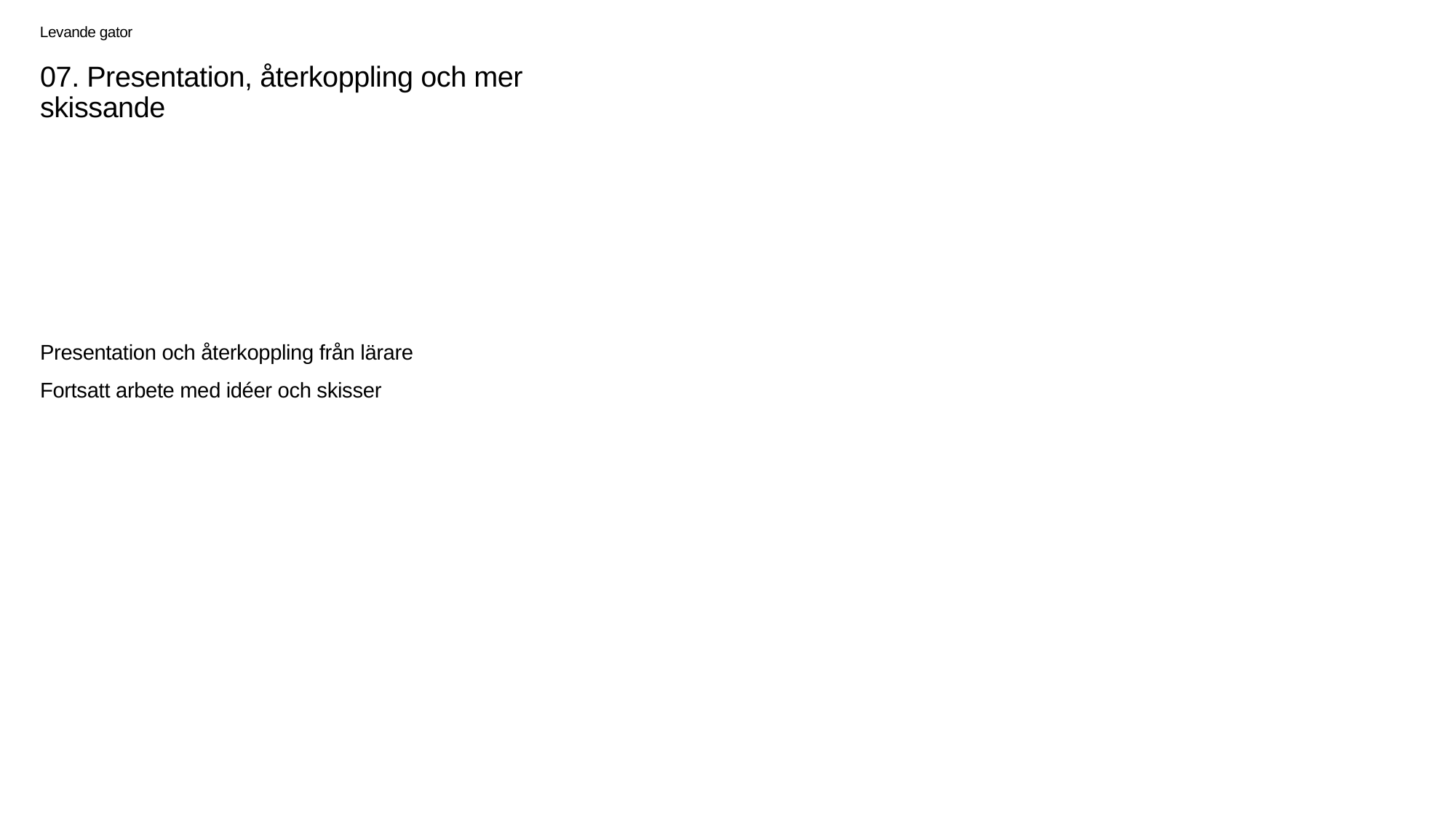

07. Presentation, återkoppling och mer skissande
Presentation och återkoppling från lärare
Fortsatt arbete med idéer och skisser